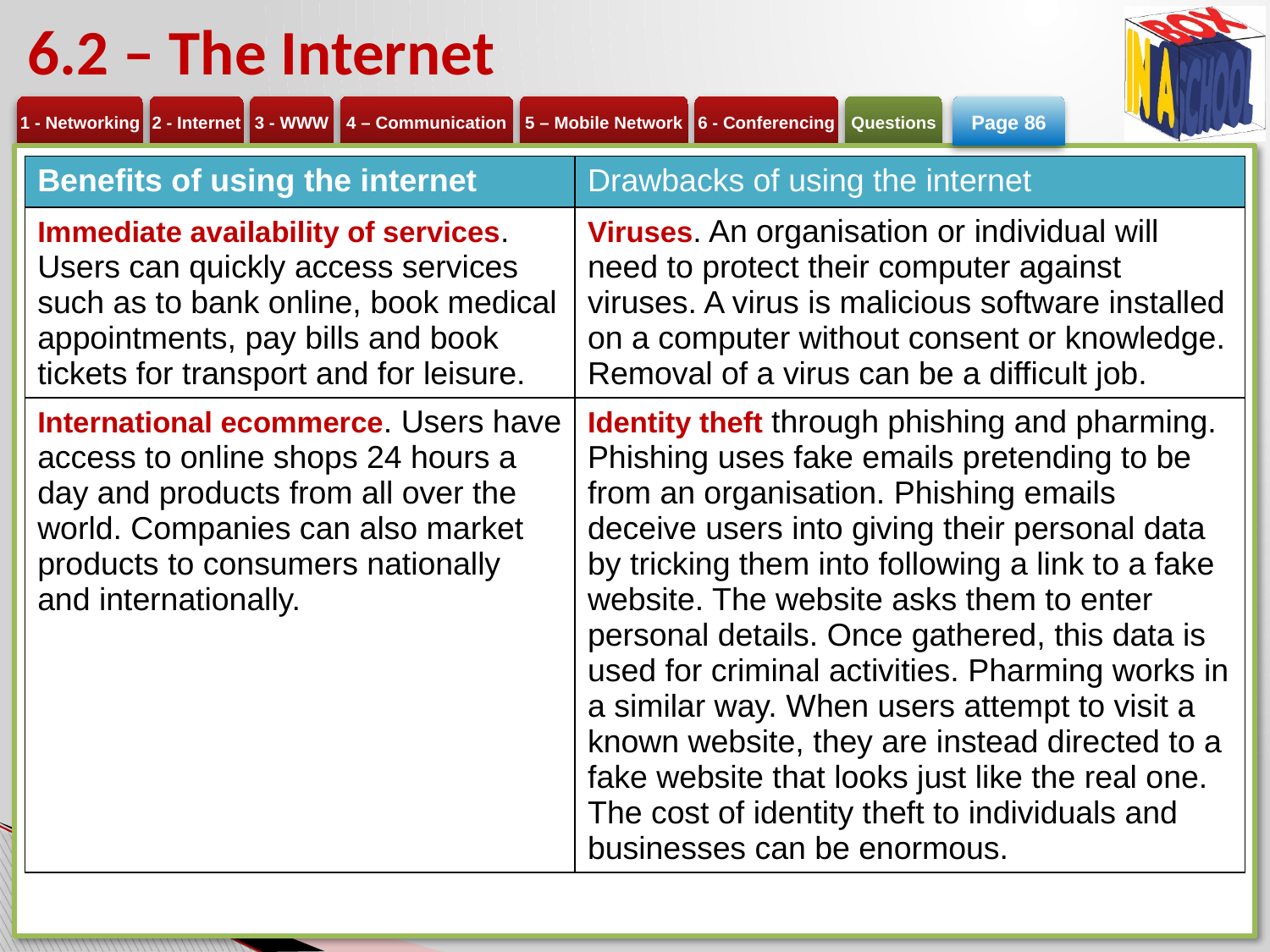

# 6.2 – The Internet
Page 86
| Benefits of using the internet | Drawbacks of using the internet |
| --- | --- |
| Immediate availability of services. Users can quickly access services such as to bank online, book medical appointments, pay bills and book tickets for transport and for leisure. | Viruses. An organisation or individual will need to protect their computer against viruses. A virus is malicious software installed on a computer without consent or knowledge. Removal of a virus can be a difficult job. |
| International ecommerce. Users have access to online shops 24 hours a day and products from all over the world. Companies can also market products to consumers nationally and internationally. | Identity theft through phishing and pharming. Phishing uses fake emails pretending to be from an organisation. Phishing emails deceive users into giving their personal data by tricking them into following a link to a fake website. The website asks them to enter personal details. Once gathered, this data is used for criminal activities. Pharming works in a similar way. When users attempt to visit a known website, they are instead directed to a fake website that looks just like the real one. The cost of identity theft to individuals and businesses can be enormous. |